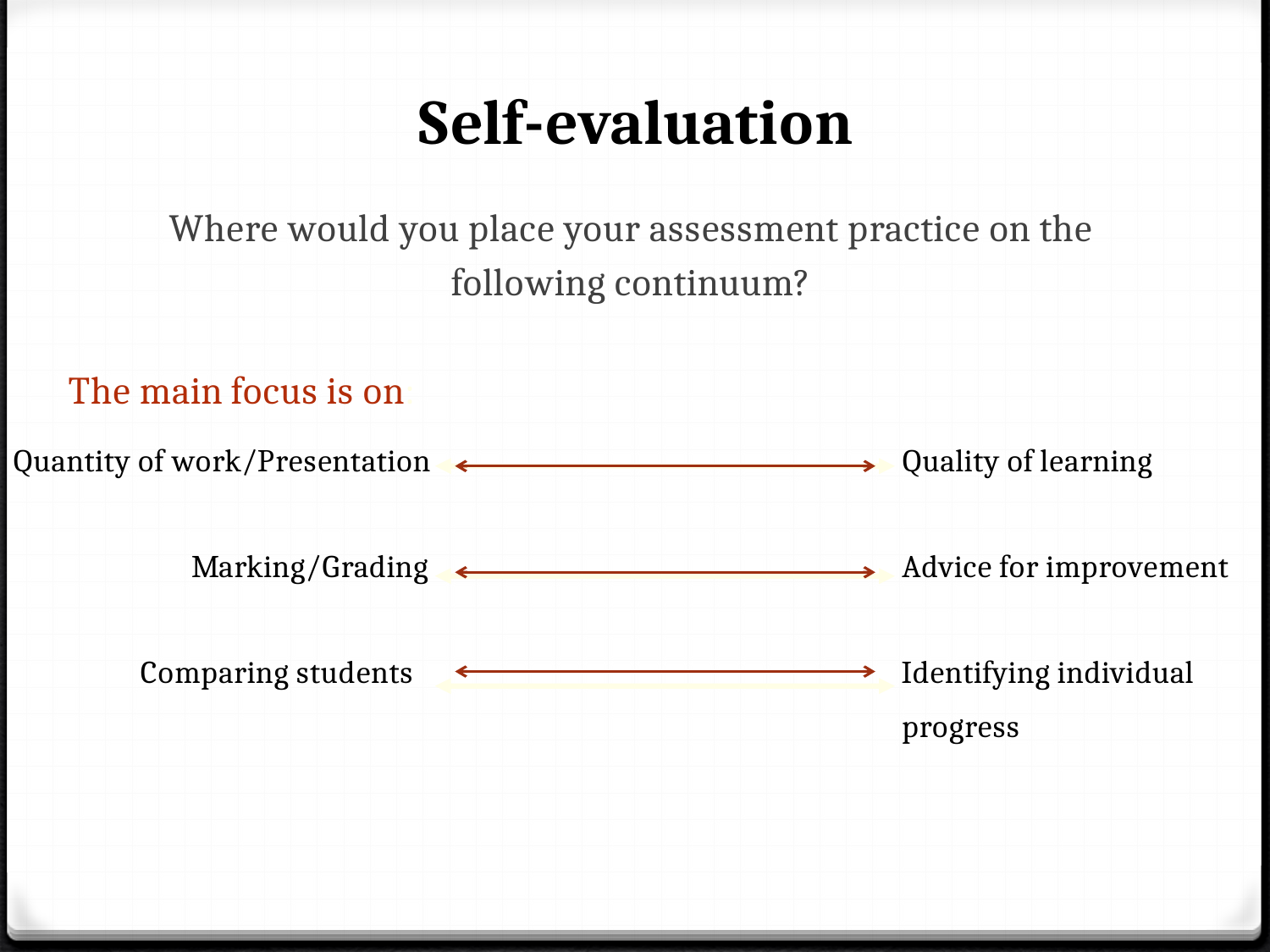

# Self-evaluation
Where would you place your assessment practice on the
following continuum?

The main focus is on:
Quantity of work/Presentation
Quality of learning

Marking/Grading
Advice for improvement
Comparing students
Identifying individual
progress